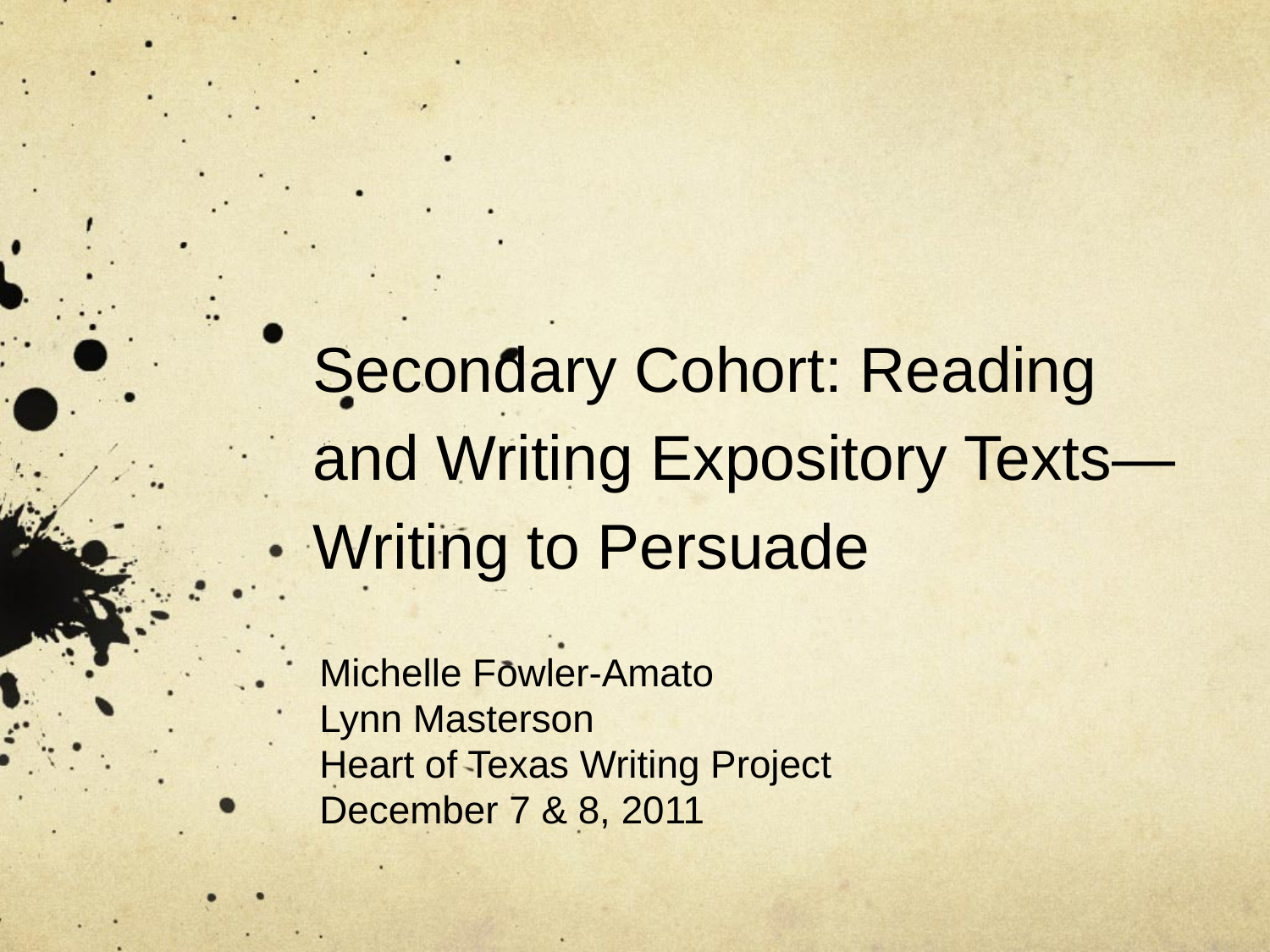

# Secondary Cohort: Reading and Writing Expository Texts—Writing to Persuade
Michelle Fowler-Amato
Lynn Masterson
Heart of Texas Writing Project
December 7 & 8, 2011